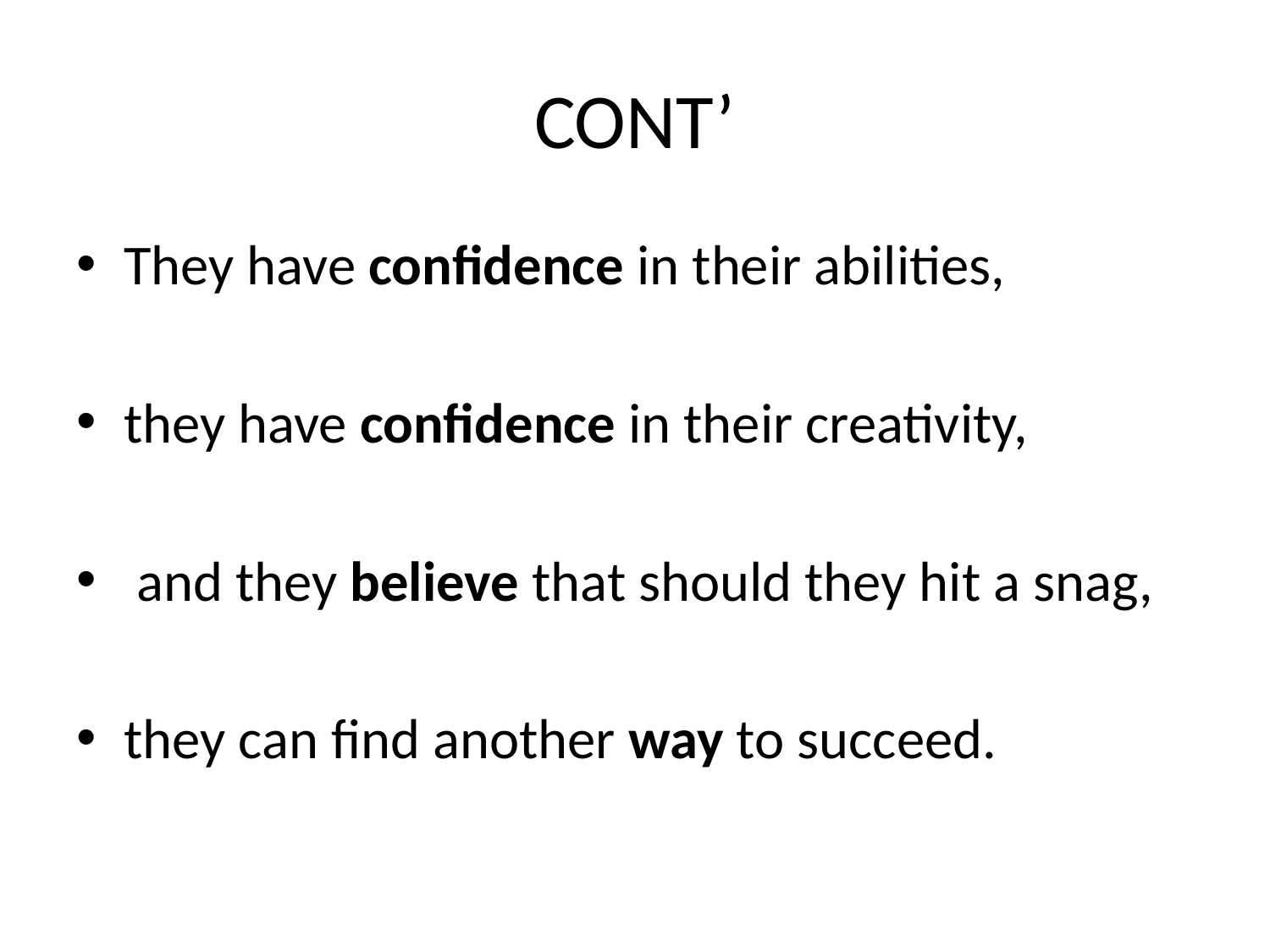

# CONT’
They have confidence in their abilities,

they have confidence in their creativity,

 and they believe that should they hit a snag,

they can find another way to succeed.